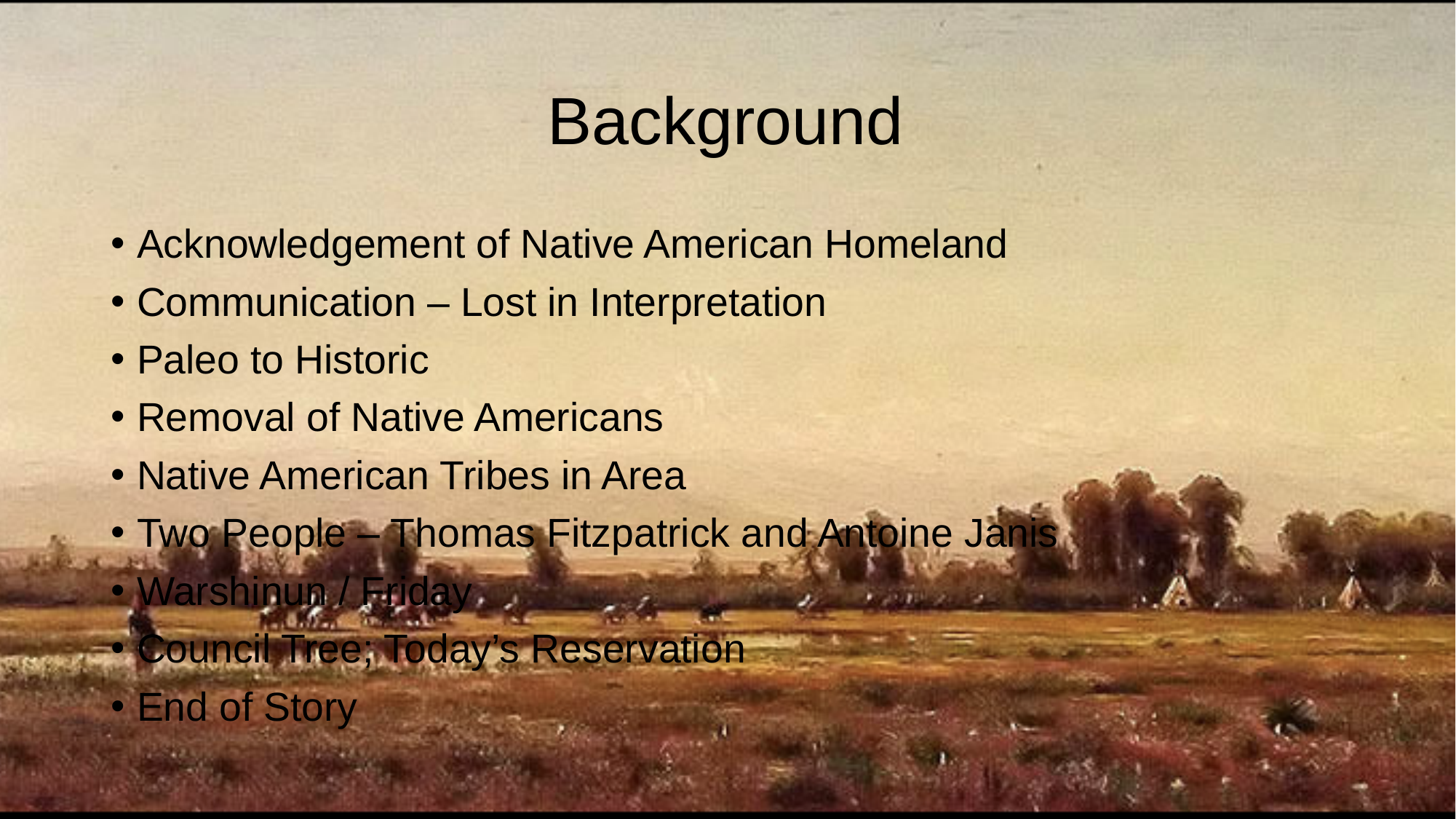

# Background
Acknowledgement of Native American Homeland
Communication – Lost in Interpretation
Paleo to Historic
Removal of Native Americans
Native American Tribes in Area
Two People – Thomas Fitzpatrick and Antoine Janis
Warshinun / Friday
Council Tree; Today’s Reservation
End of Story